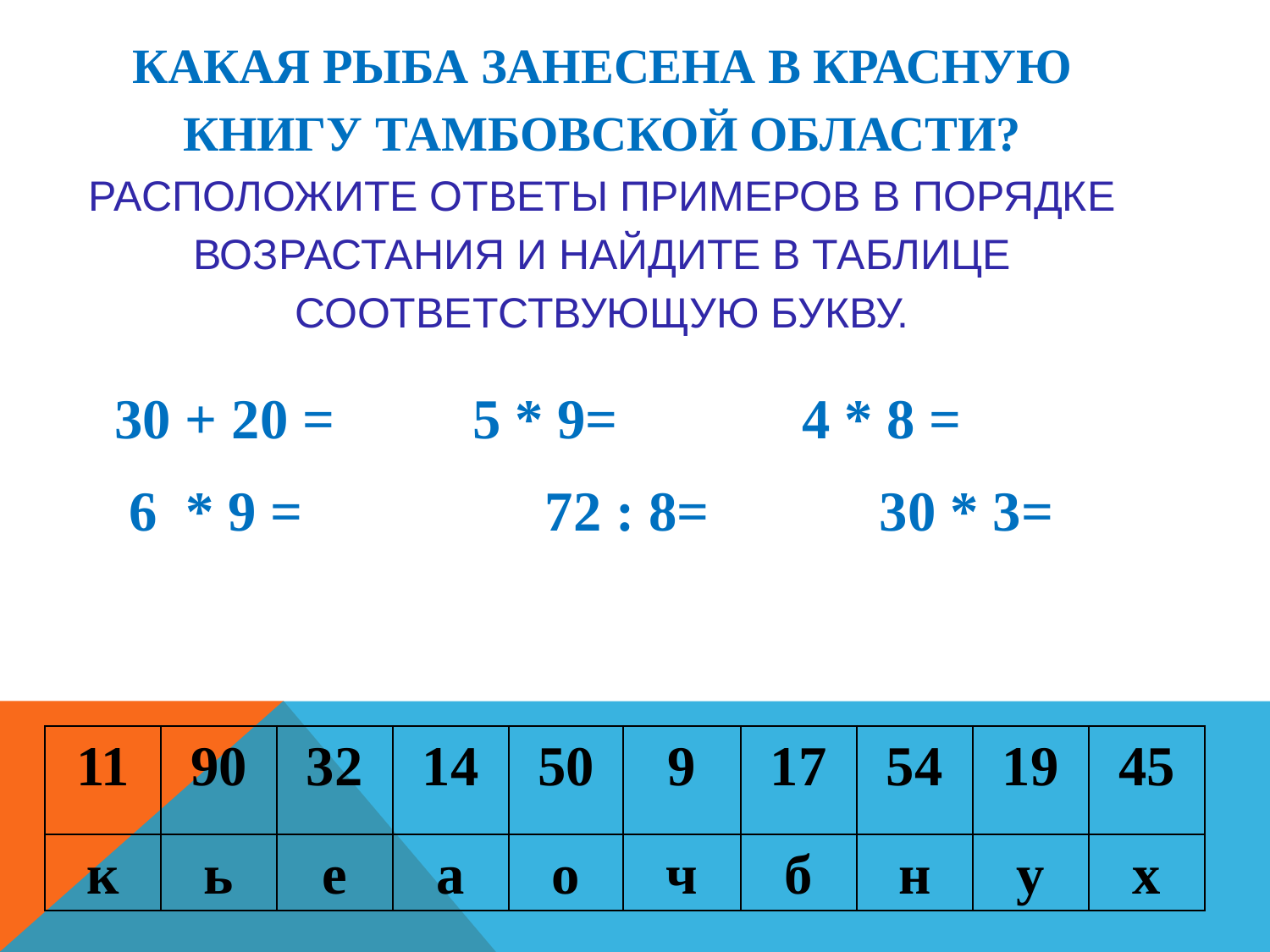

# Какая рыба занесена в Красную книгу Тамбовской области? Расположите ответы примеров в порядке возрастания и найдите в таблице соответствующую букву.
    30 + 20 =	        5 * 9=             4 * 8 =
     6  * 9 =                 72 : 8=            30 * 3=
| 11 | 90 | 32 | 14 | 50 | 9 | 17 | 54 | 19 | 45 |
| --- | --- | --- | --- | --- | --- | --- | --- | --- | --- |
| к | ь | е | а | о | ч | б | н | у | х |